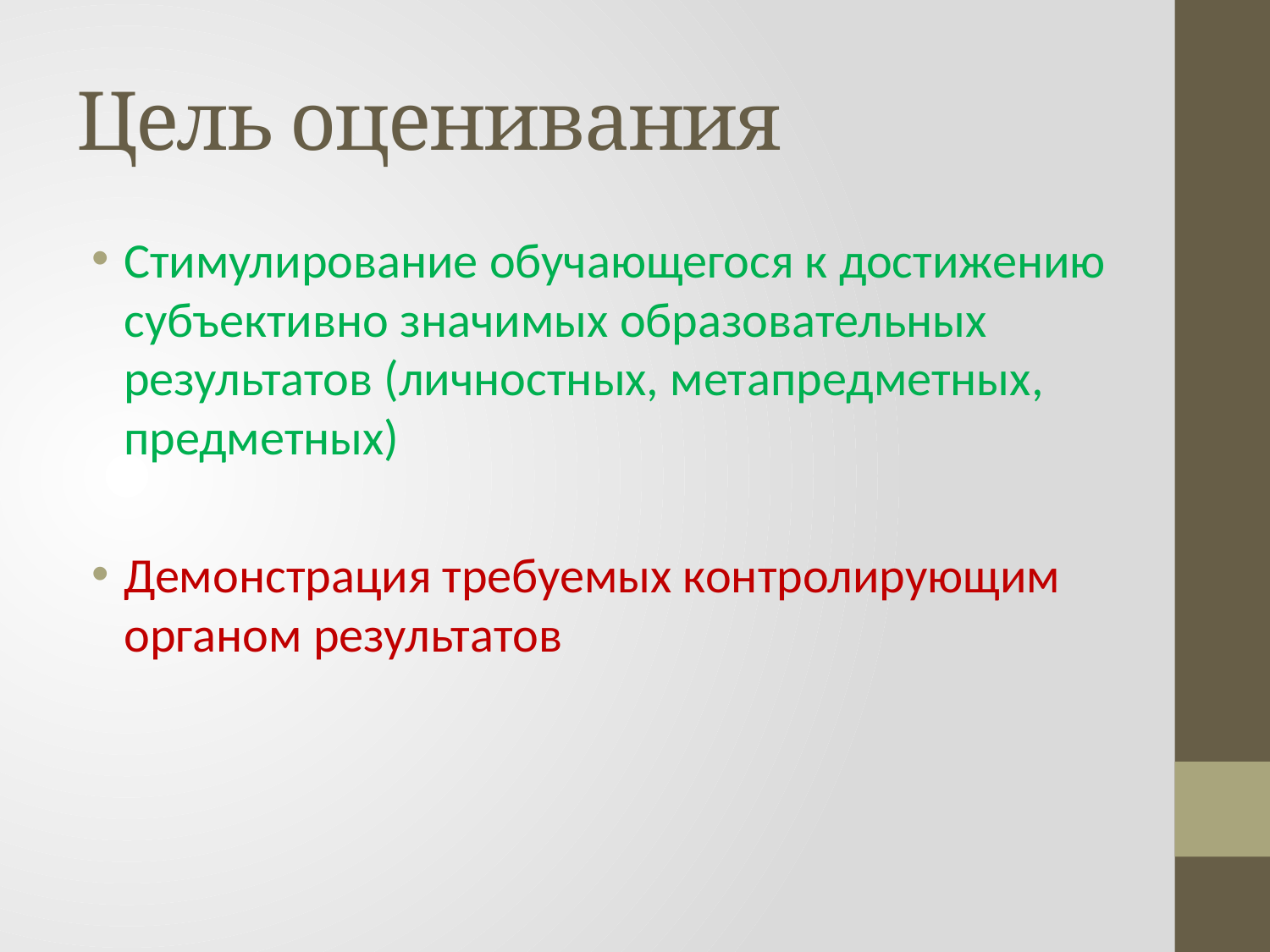

# Цель оценивания
Стимулирование обучающегося к достижению субъективно значимых образовательных  результатов (личностных, метапредметных, предметных)

Демонстрация требуемых контролирующим органом результатов